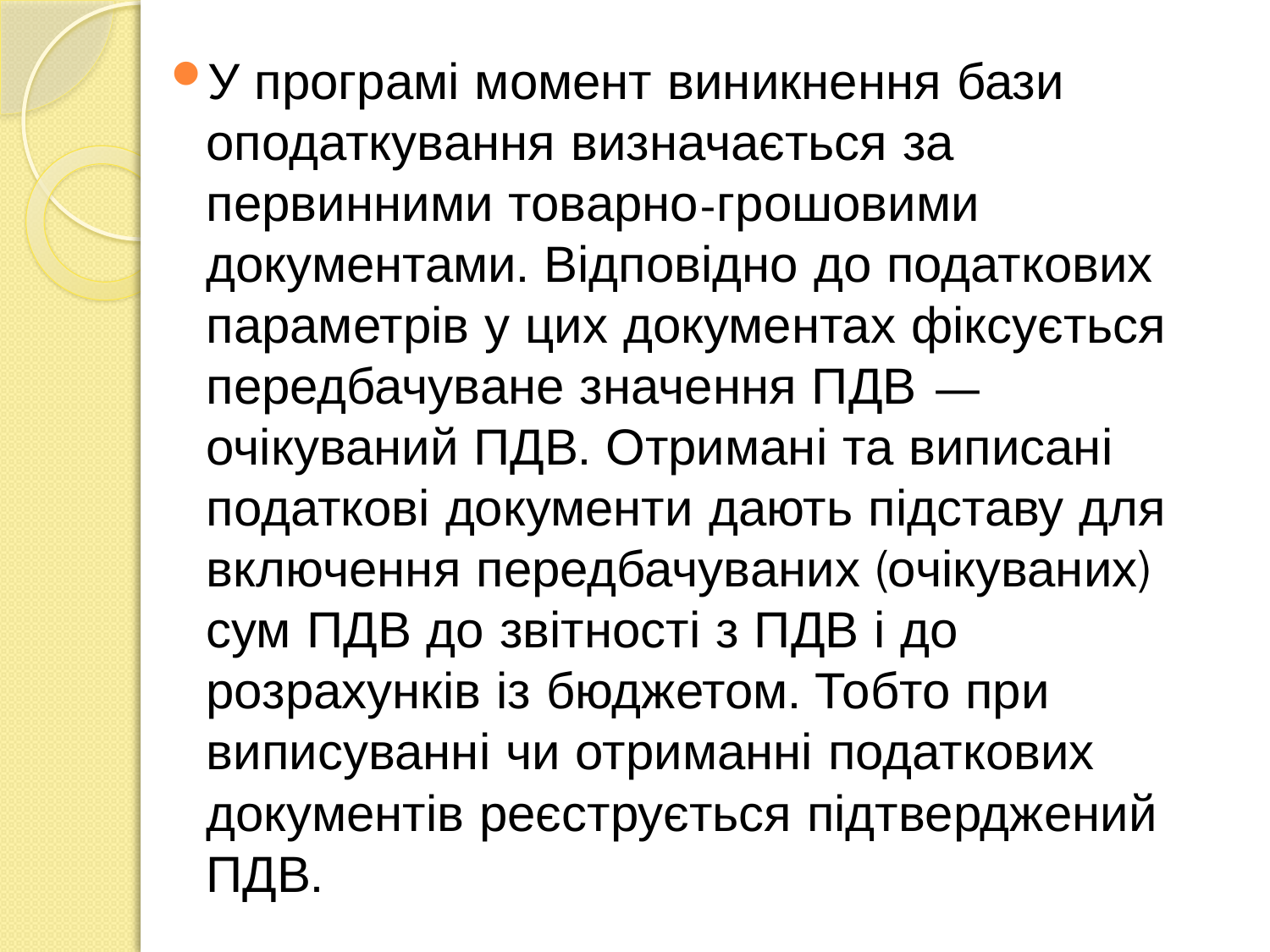

У програмі момент виникнення бази оподаткування визначається за первинними товарно-грошовими документами. Відповідно до податкових параметрів у цих документах фіксується передбачуване значення ПДВ — очікуваний ПДВ. Отримані та виписані податкові документи дають підставу для включення передбачуваних (очікуваних) сум ПДВ до звітності з ПДВ і до розрахунків із бюджетом. Тобто при виписуванні чи отриманні податкових документів реєструється підтверджений ПДВ.